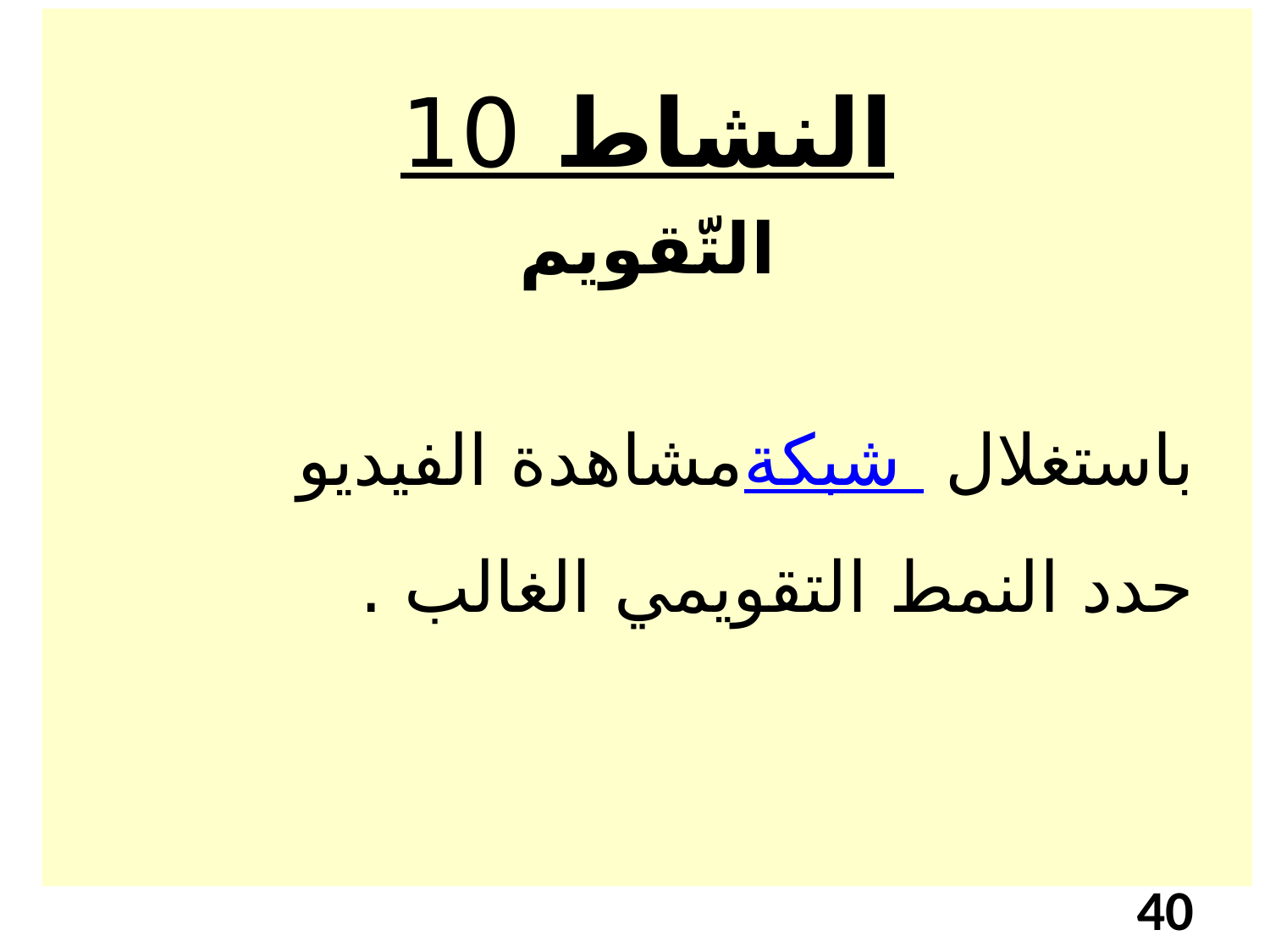

النشاط 10

التّقويم

  باستغلال شبكة مشاهدة الفيديو
  حدد النمط التقويمي الغالب .

40